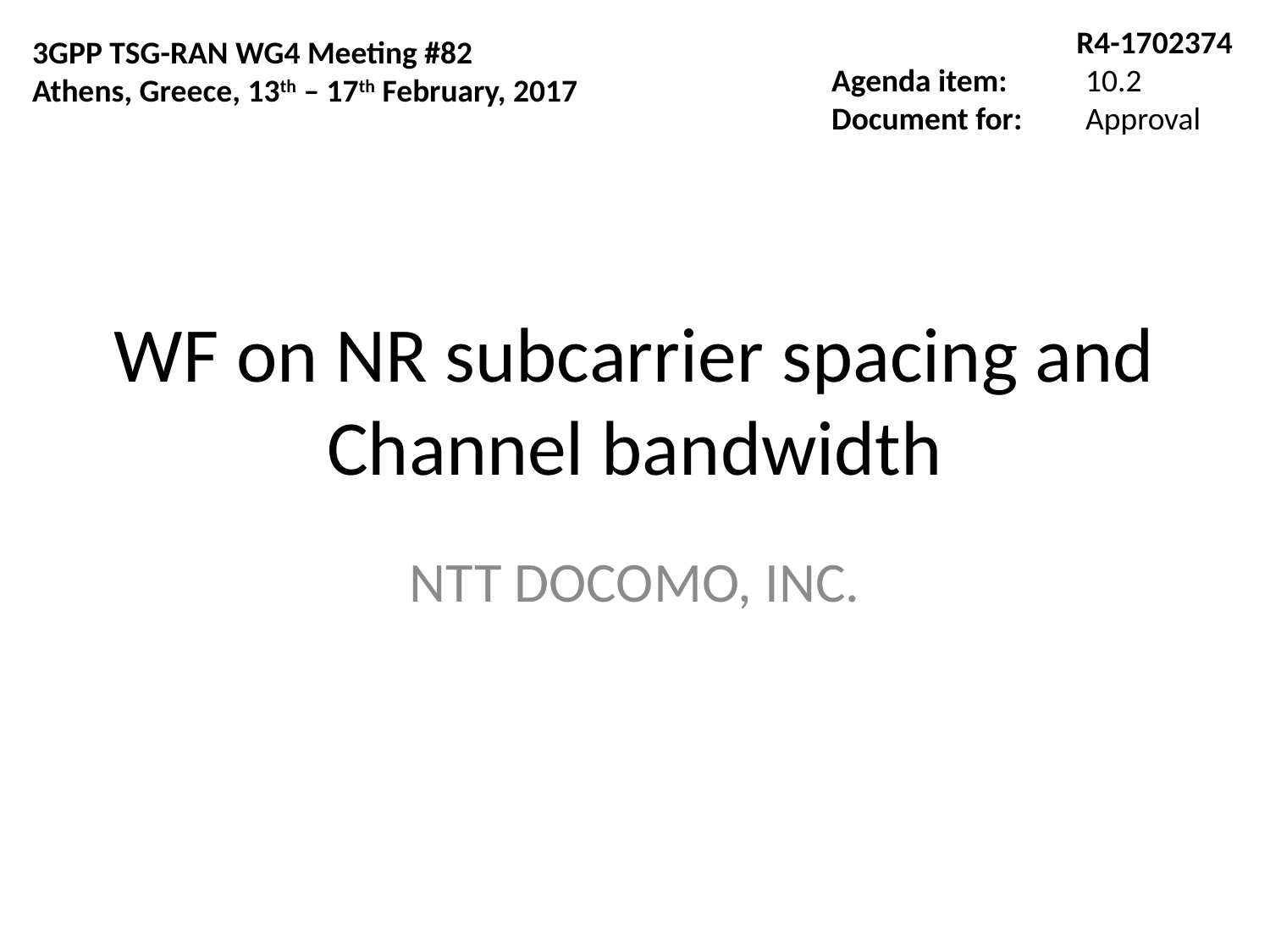

R4-1702374
Agenda item:	10.2
Document for:	Approval
3GPP TSG-RAN WG4 Meeting #82
Athens, Greece, 13th – 17th February, 2017
# WF on NR subcarrier spacing and Channel bandwidth
NTT DOCOMO, INC.